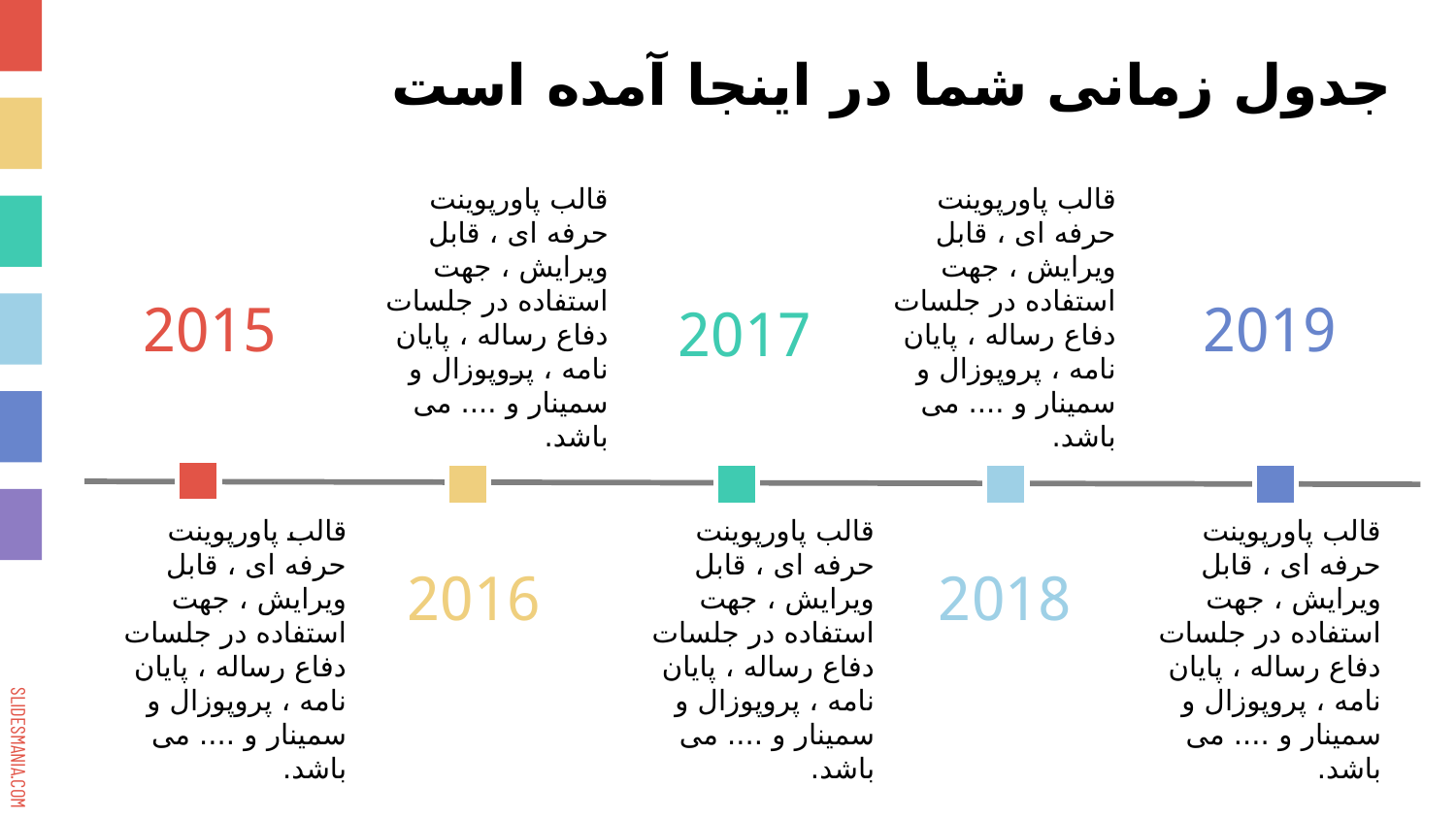

# جدول زمانی شما در اینجا آمده است
قالب پاورپوينت حرفه ای ، قابل ویرایش ، جهت استفاده در جلسات دفاع رساله ، پایان نامه ، پروپوزال و سمینار و .... می باشد.
قالب پاورپوينت حرفه ای ، قابل ویرایش ، جهت استفاده در جلسات دفاع رساله ، پایان نامه ، پروپوزال و سمینار و .... می باشد.
2015
2019
2017
قالب پاورپوينت حرفه ای ، قابل ویرایش ، جهت استفاده در جلسات دفاع رساله ، پایان نامه ، پروپوزال و سمینار و .... می باشد.
قالب پاورپوينت حرفه ای ، قابل ویرایش ، جهت استفاده در جلسات دفاع رساله ، پایان نامه ، پروپوزال و سمینار و .... می باشد.
قالب پاورپوينت حرفه ای ، قابل ویرایش ، جهت استفاده در جلسات دفاع رساله ، پایان نامه ، پروپوزال و سمینار و .... می باشد.
2016
2018